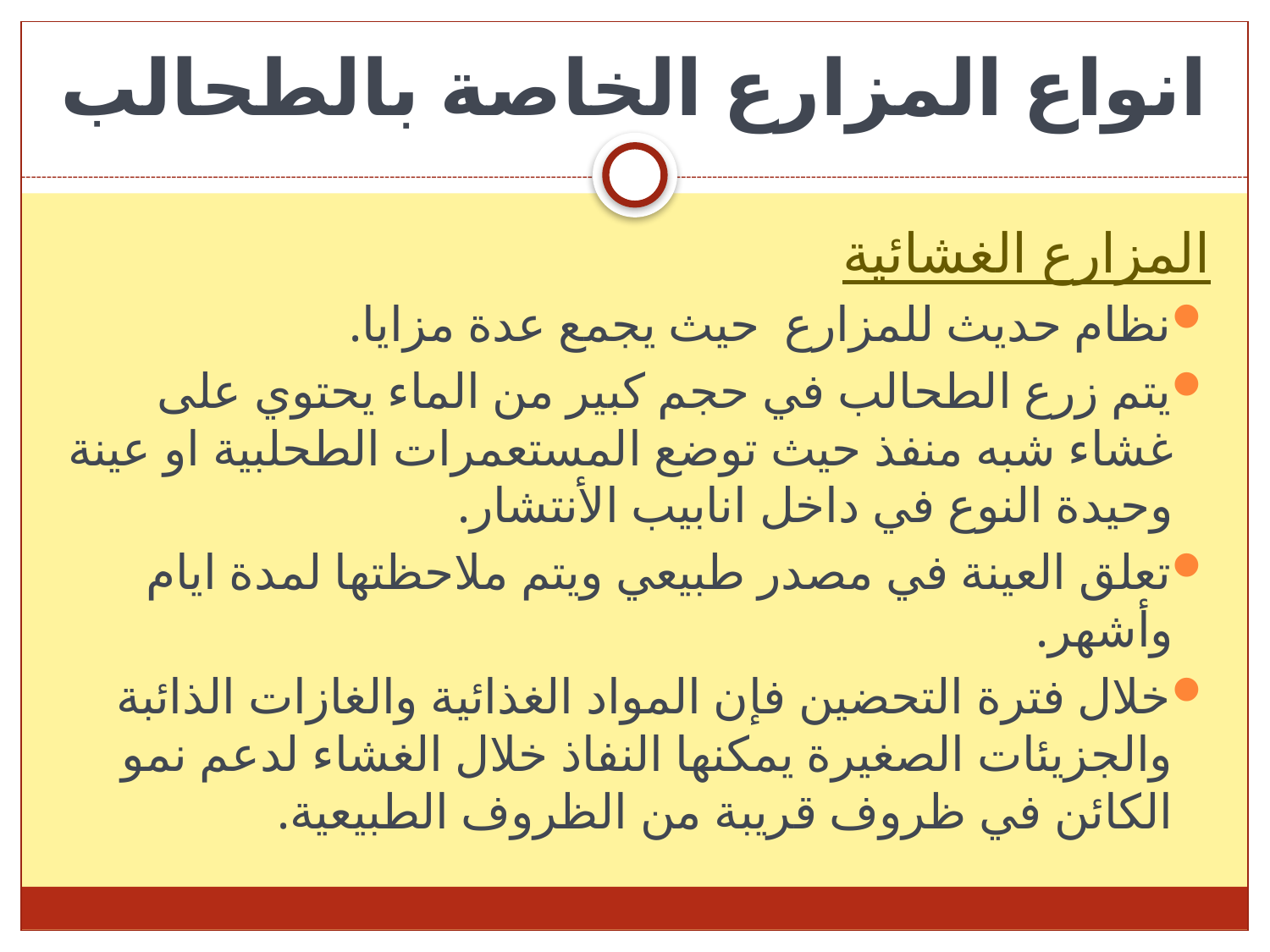

# انواع المزارع الخاصة بالطحالب
المزارع الغشائية
نظام حديث للمزارع  حيث يجمع عدة مزايا.
يتم زرع الطحالب في حجم كبير من الماء يحتوي على غشاء شبه منفذ حيث توضع المستعمرات الطحلبية او عينة وحيدة النوع في داخل انابيب الأنتشار.
تعلق العينة في مصدر طبيعي ويتم ملاحظتها لمدة ايام وأشهر.
خلال فترة التحضين فإن المواد الغذائية والغازات الذائبة والجزيئات الصغيرة يمكنها النفاذ خلال الغشاء لدعم نمو الكائن في ظروف قريبة من الظروف الطبيعية.